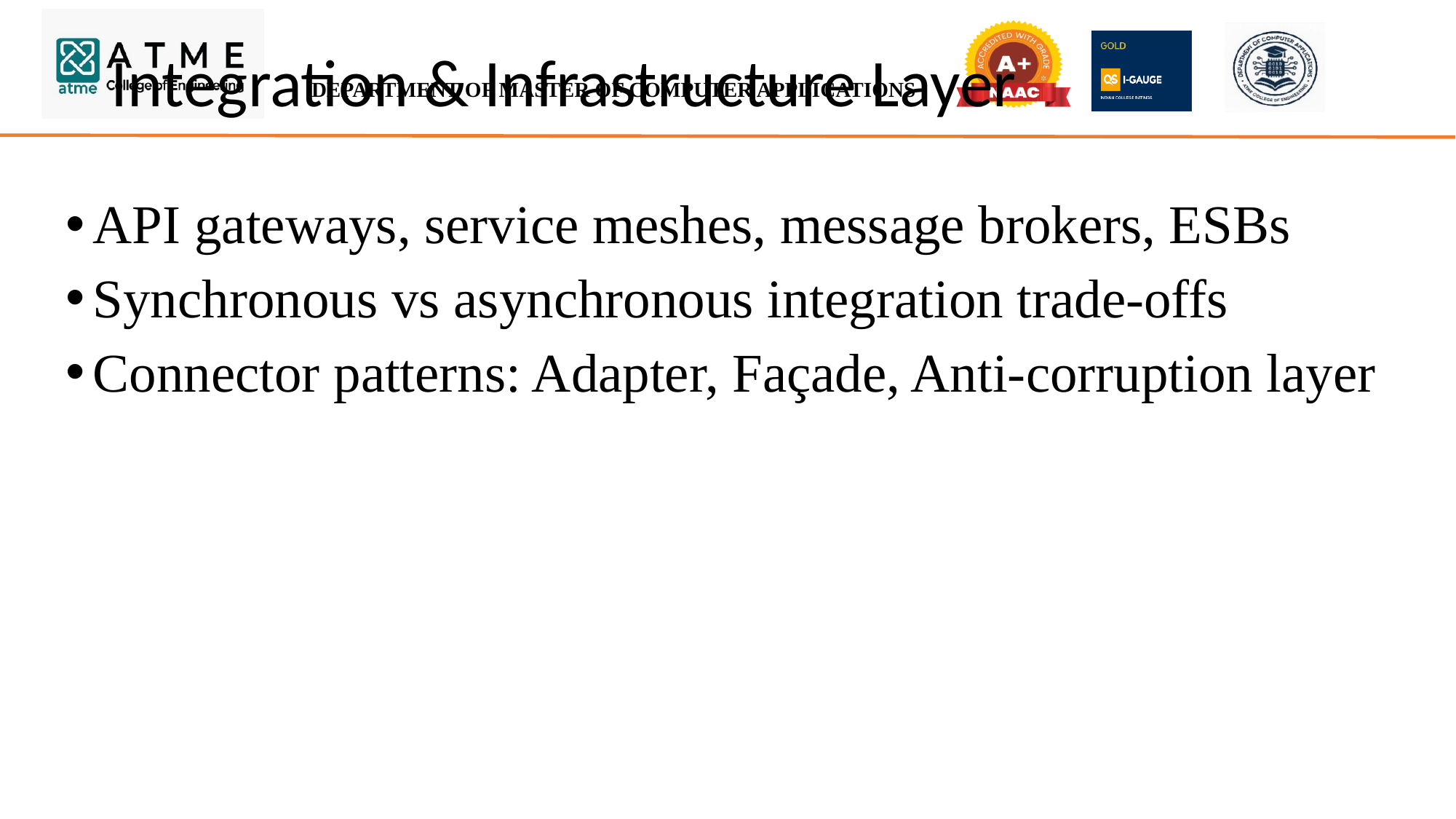

# Integration & Infrastructure Layer
API gateways, service meshes, message brokers, ESBs
Synchronous vs asynchronous integration trade-offs
Connector patterns: Adapter, Façade, Anti-corruption layer